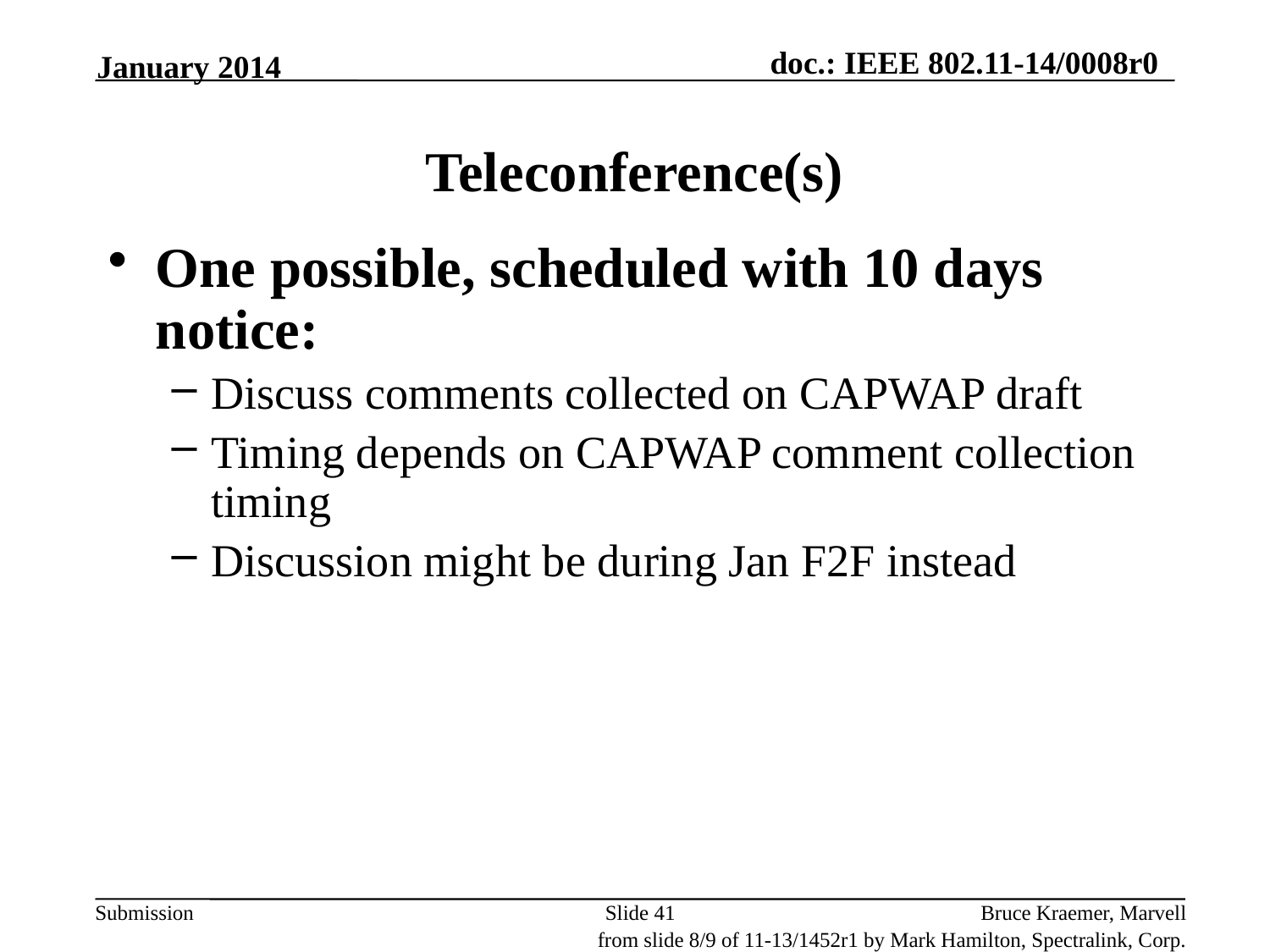

January 2014
# Teleconference(s)
One possible, scheduled with 10 days notice:
Discuss comments collected on CAPWAP draft
Timing depends on CAPWAP comment collection timing
Discussion might be during Jan F2F instead

Slide 41
Bruce Kraemer, Marvell
from slide 8/9 of 11-13/1452r1 by Mark Hamilton, Spectralink, Corp.